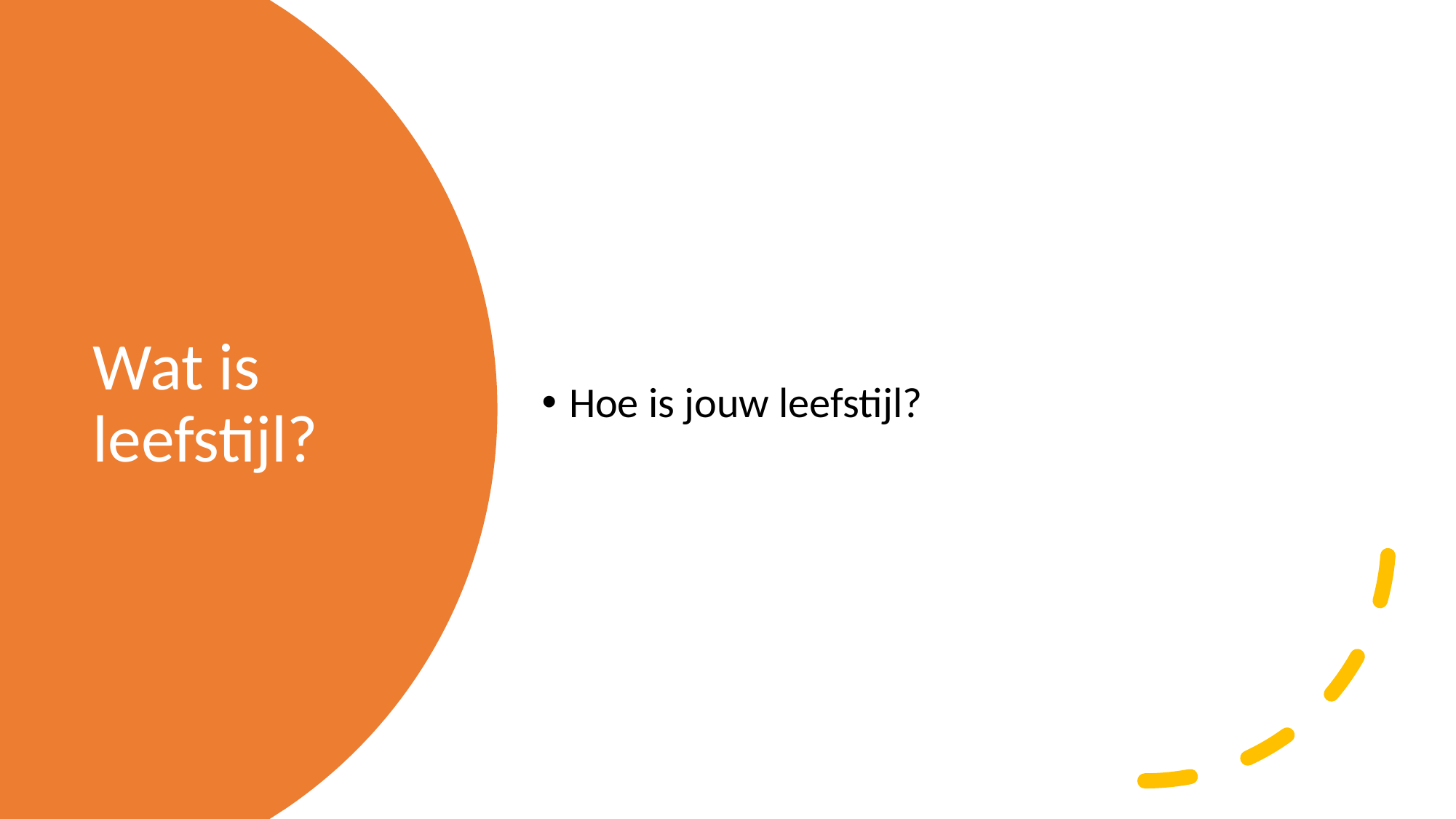

Hoe is jouw leefstijl?
# Wat is leefstijl?